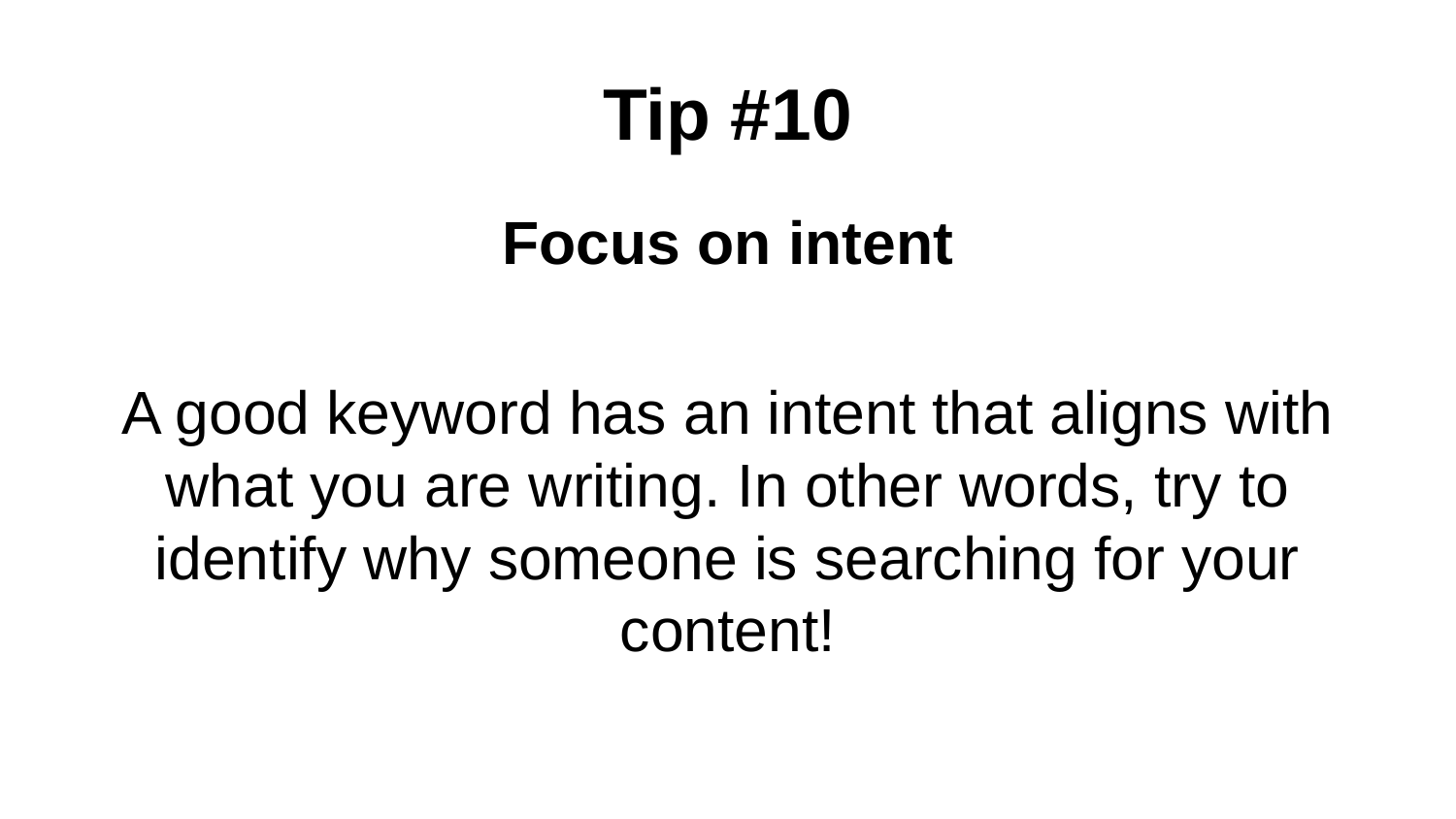

# Tip #10
Focus on intent

A good keyword has an intent that aligns with what you are writing. In other words, try to identify why someone is searching for your content!